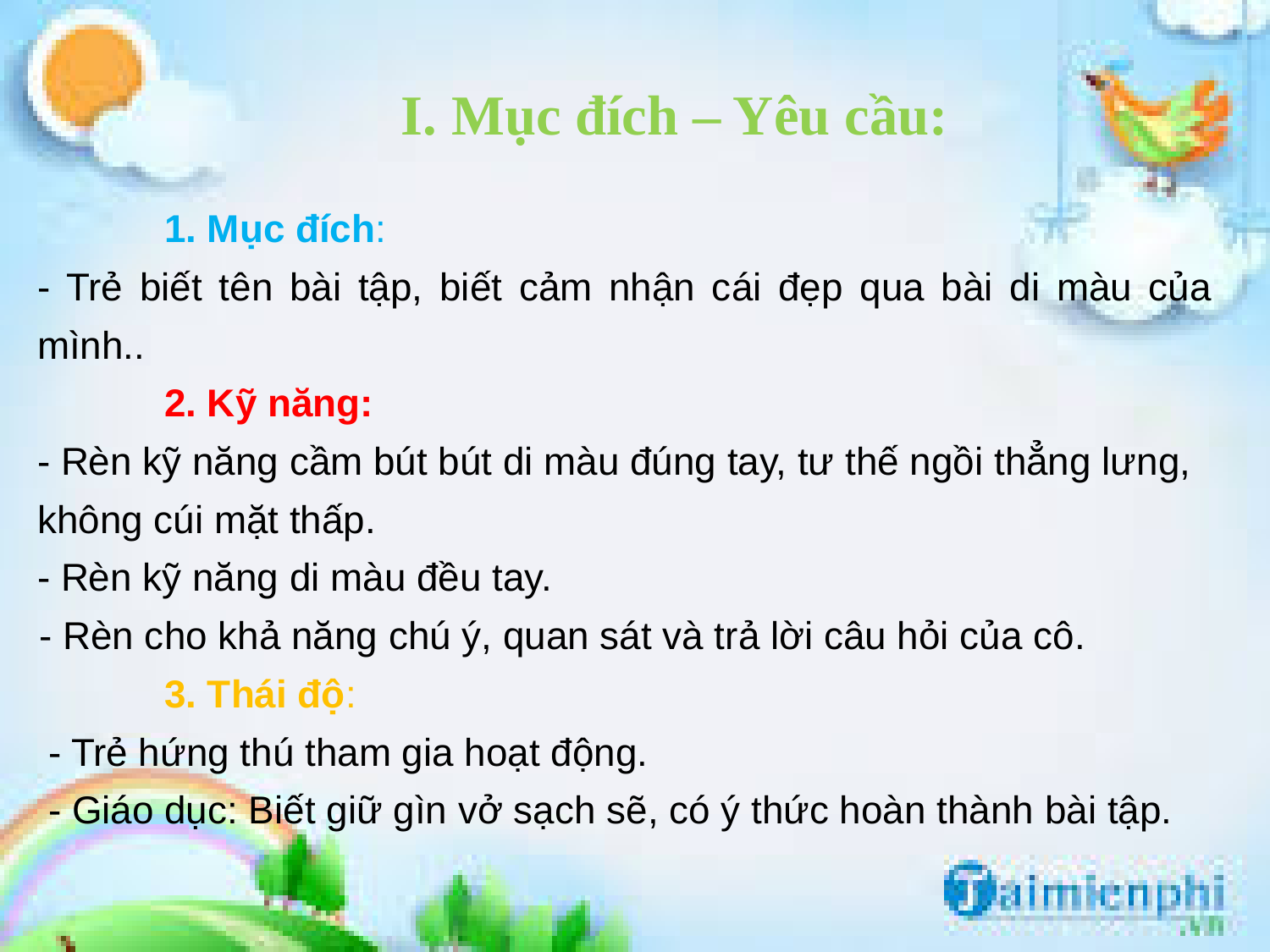

I. Mục đích – Yêu cầu:
1. Mục đích:
- Trẻ biết tên bài tập, biết cảm nhận cái đẹp qua bài di màu của mình..
2. Kỹ năng:
- Rèn kỹ năng cầm bút bút di màu đúng tay, tư thế ngồi thẳng lưng, không cúi mặt thấp.
- Rèn kỹ năng di màu đều tay.
- Rèn cho khả năng chú ý, quan sát và trả lời câu hỏi của cô.
3. Thái độ:
 - Trẻ hứng thú tham gia hoạt động.
 - Giáo dục: Biết giữ gìn vở sạch sẽ, có ý thức hoàn thành bài tập.